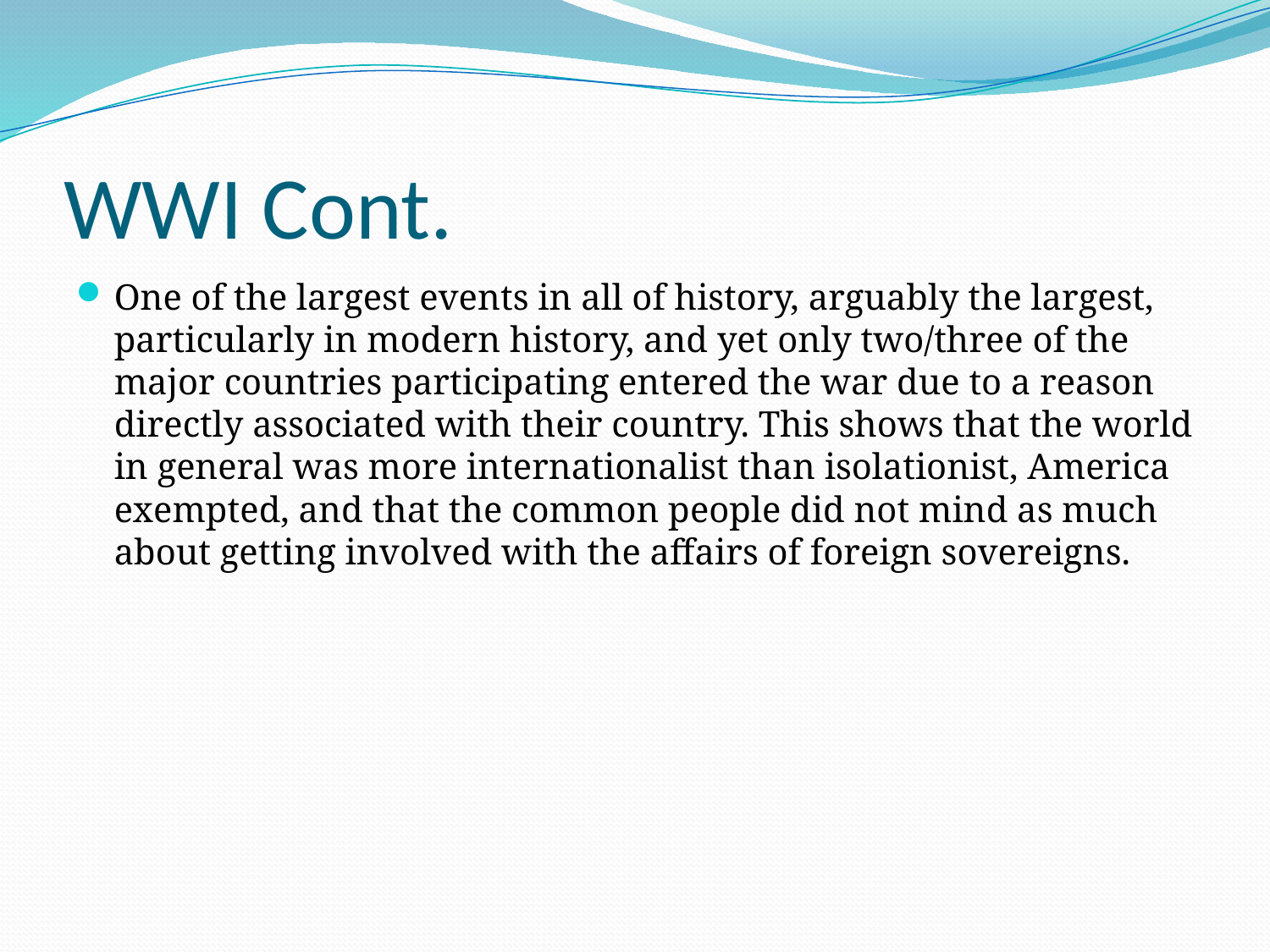

# WWI Cont.
One of the largest events in all of history, arguably the largest, particularly in modern history, and yet only two/three of the major countries participating entered the war due to a reason directly associated with their country. This shows that the world in general was more internationalist than isolationist, America exempted, and that the common people did not mind as much about getting involved with the affairs of foreign sovereigns.